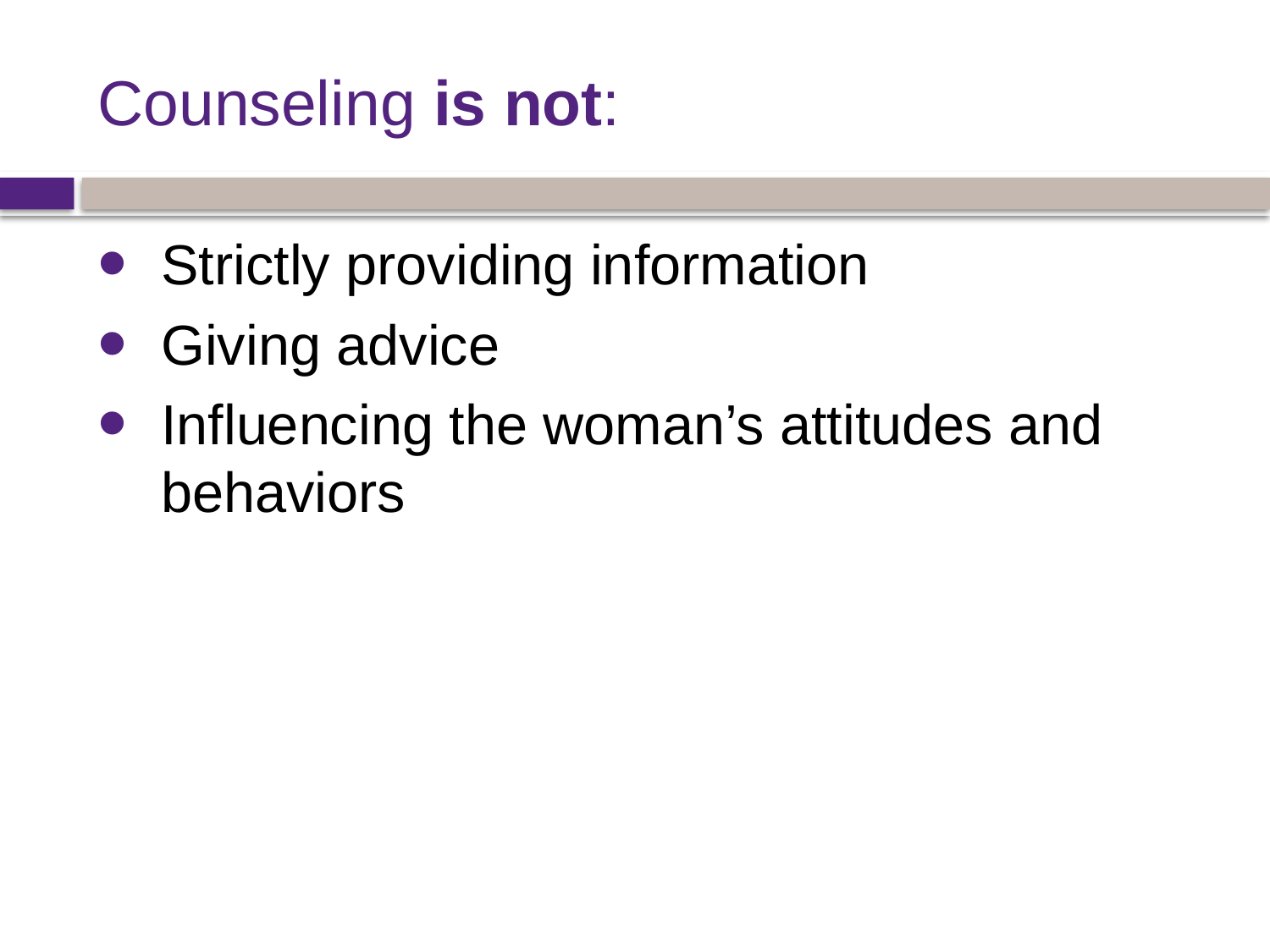

# Counseling is not:
Strictly providing information
Giving advice
Influencing the woman’s attitudes and behaviors